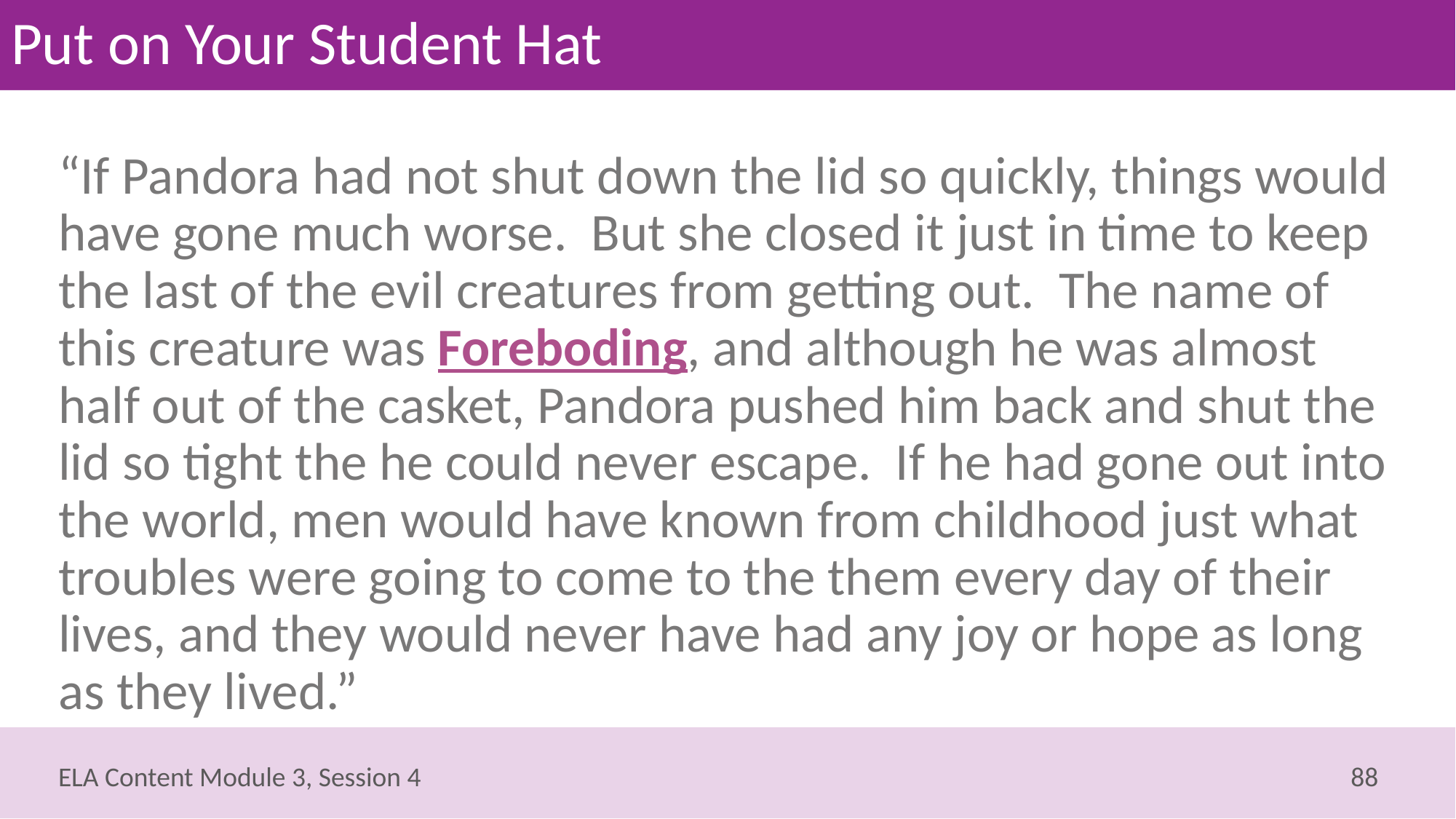

# Put on Your Student Hat
“If Pandora had not shut down the lid so quickly, things would have gone much worse.  But she closed it just in time to keep the last of the evil creatures from getting out.  The name of this creature was Foreboding, and although he was almost half out of the casket, Pandora pushed him back and shut the lid so tight the he could never escape.  If he had gone out into the world, men would have known from childhood just what troubles were going to come to the them every day of their lives, and they would never have had any joy or hope as long as they lived.”
88